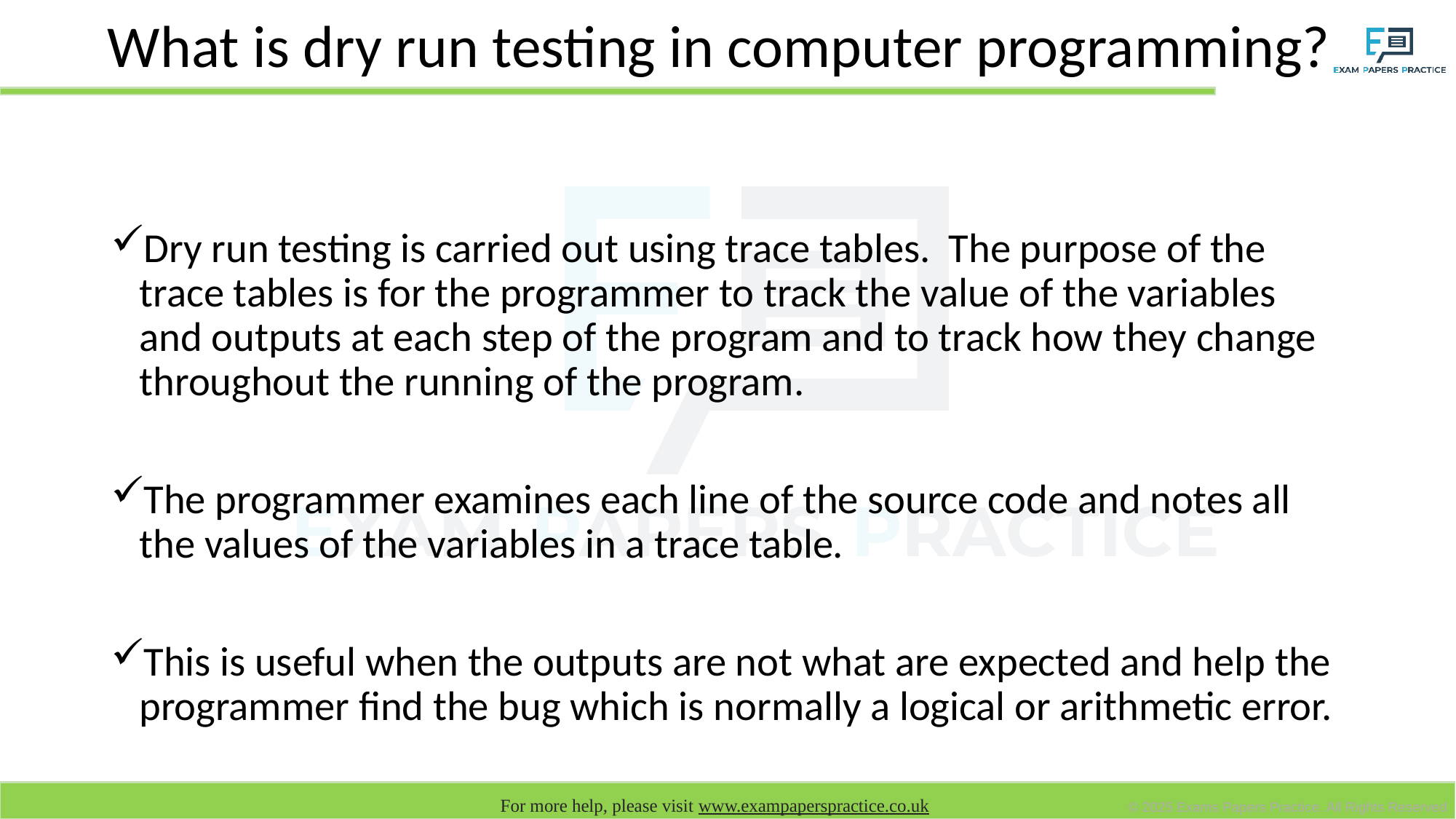

# What is dry run testing in computer programming?
Dry run testing is carried out using trace tables.  The purpose of the trace tables is for the programmer to track the value of the variables and outputs at each step of the program and to track how they change throughout the running of the program.

The programmer examines each line of the source code and notes all the values of the variables in a trace table.

This is useful when the outputs are not what are expected and help the programmer find the bug which is normally a logical or arithmetic error.